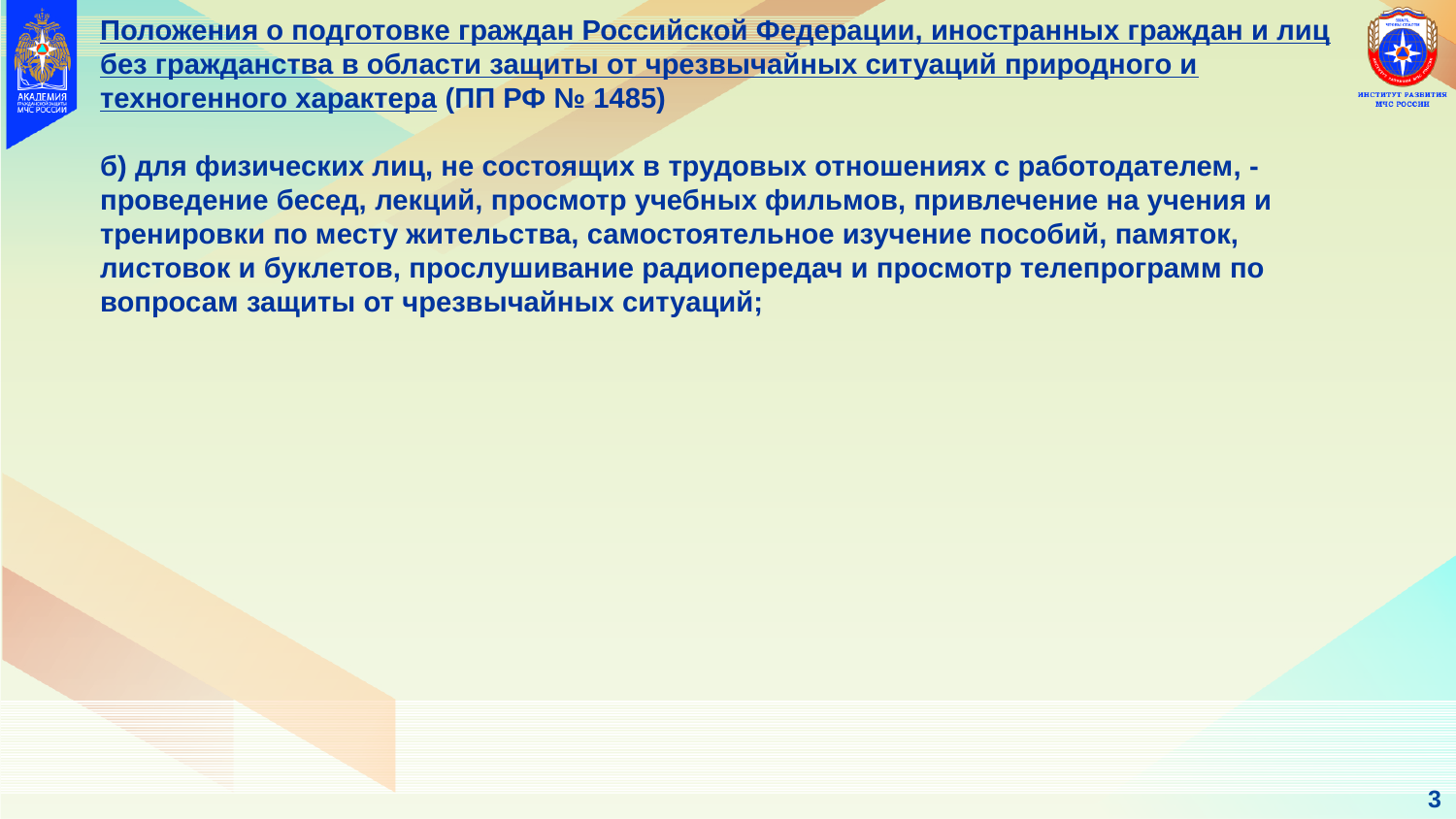

Положения о подготовке граждан Российской Федерации, иностранных граждан и лиц без гражданства в области защиты от чрезвычайных ситуаций природного и техногенного характера (ПП РФ № 1485)

б) для физических лиц, не состоящих в трудовых отношениях с работодателем, - проведение бесед, лекций, просмотр учебных фильмов, привлечение на учения и тренировки по месту жительства, самостоятельное изучение пособий, памяток, листовок и буклетов, прослушивание радиопередач и просмотр телепрограмм по вопросам защиты от чрезвычайных ситуаций;
3